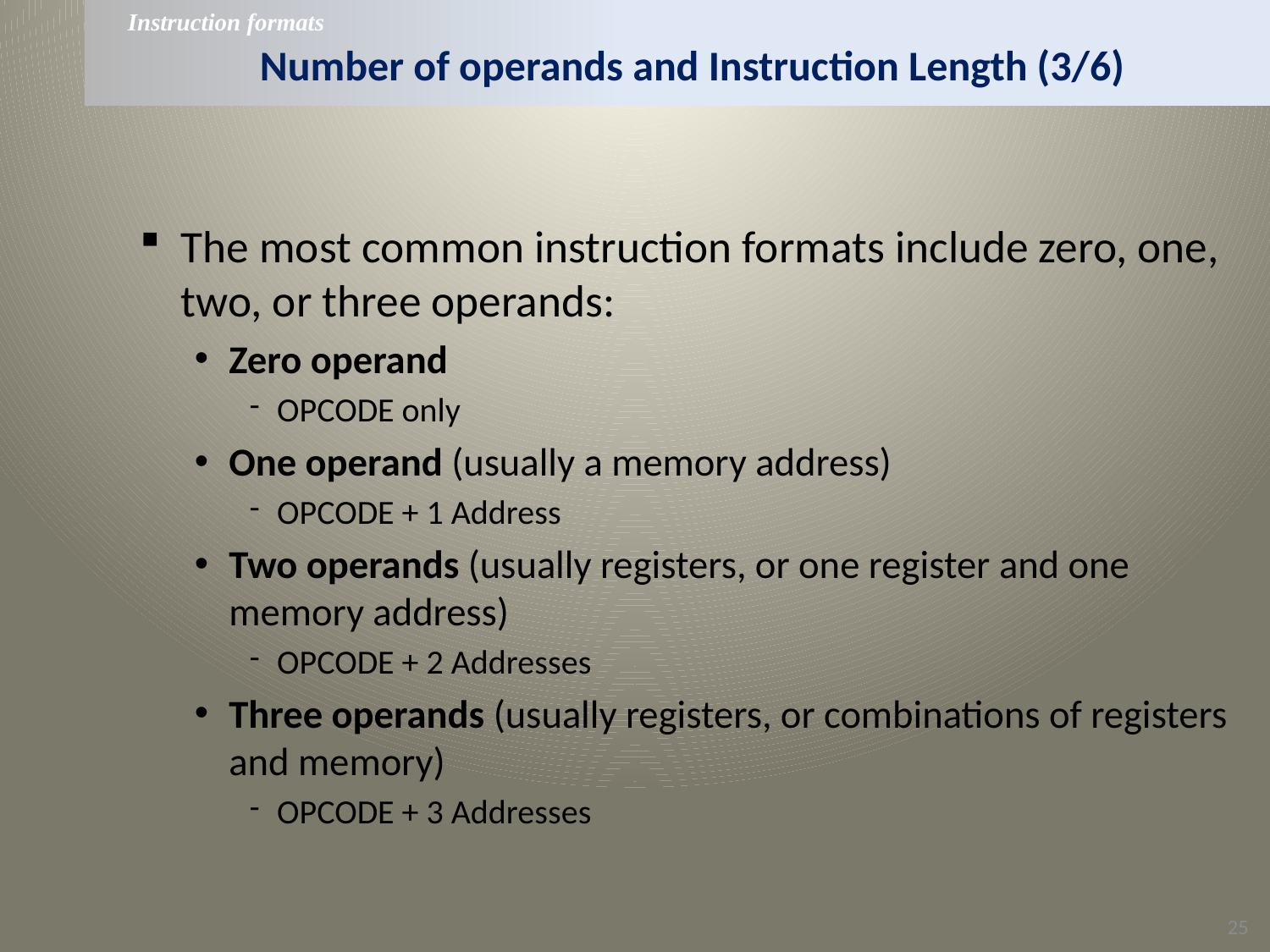

Instruction formats
# Number of operands and Instruction Length (3/6)
The most common instruction formats include zero, one, two, or three operands:
Zero operand
OPCODE only
One operand (usually a memory address)
OPCODE + 1 Address
Two operands (usually registers, or one register and one memory address)
OPCODE + 2 Addresses
Three operands (usually registers, or combinations of registers and memory)
OPCODE + 3 Addresses